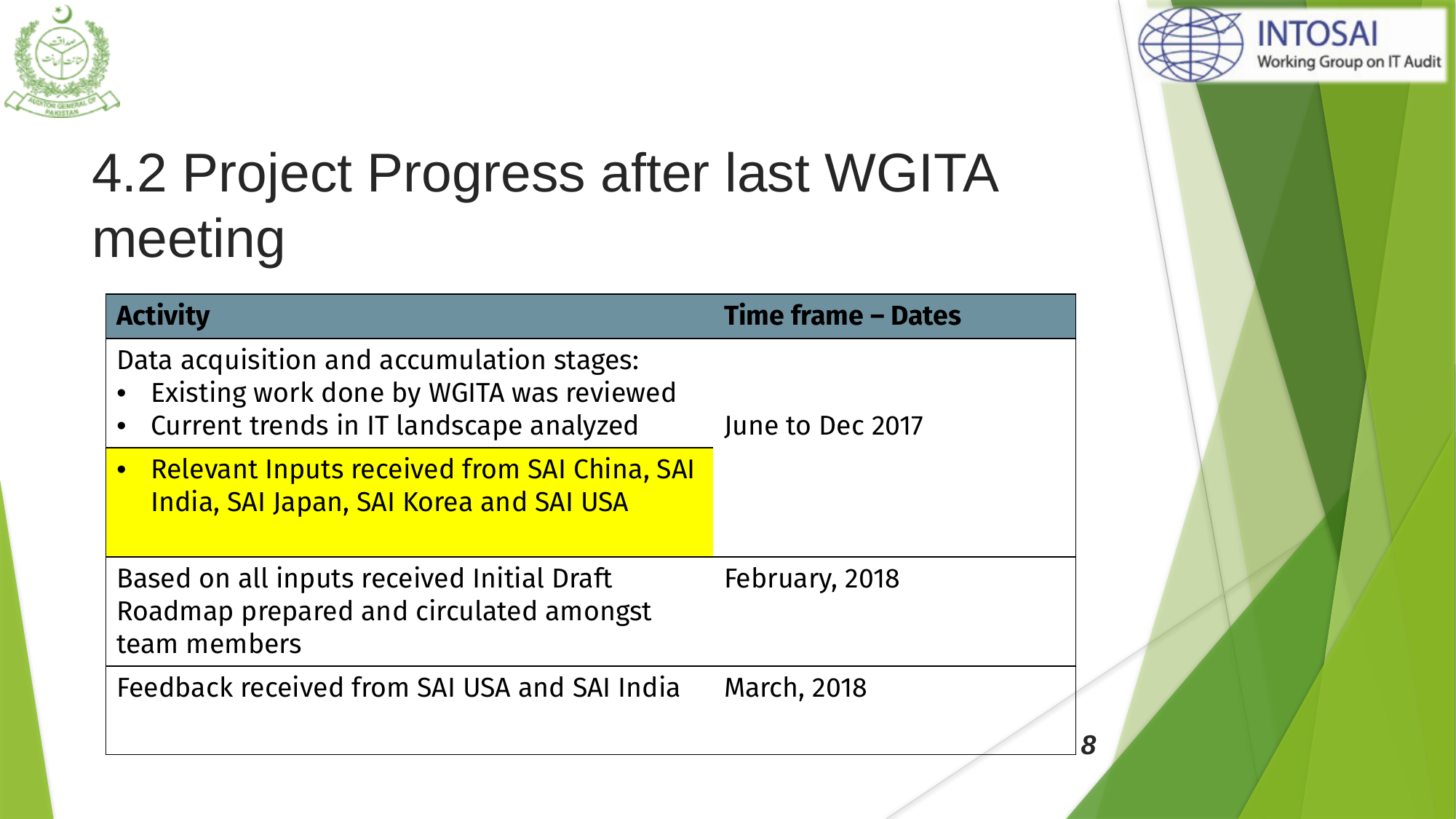

# 4.2 Project Progress after last WGITA meeting

| Activity | Time frame – Dates |
| --- | --- |
| Data acquisition and accumulation stages: Existing work done by WGITA was reviewed Current trends in IT landscape analyzed | June to Dec 2017 |
| Relevant Inputs received from SAI China, SAI India, SAI Japan, SAI Korea and SAI USA |  |
| Based on all inputs received Initial Draft Roadmap prepared and circulated amongst team members | February, 2018 |
| Feedback received from SAI USA and SAI India | March, 2018 |
8